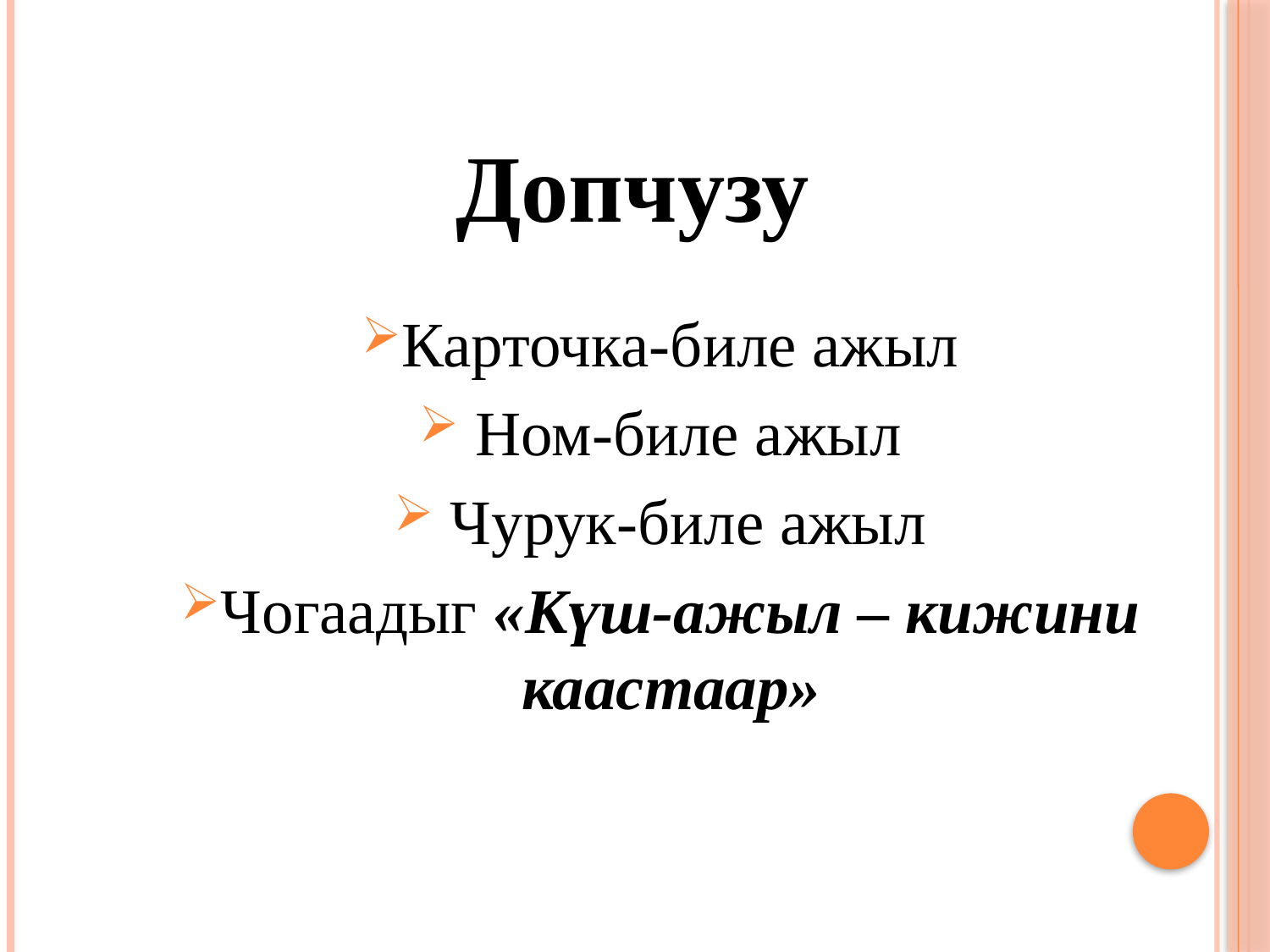

Допчузу

Карточка-биле ажыл
 Ном-биле ажыл
 Чурук-биле ажыл
Чогаадыг «Күш-ажыл – кижини каастаар»